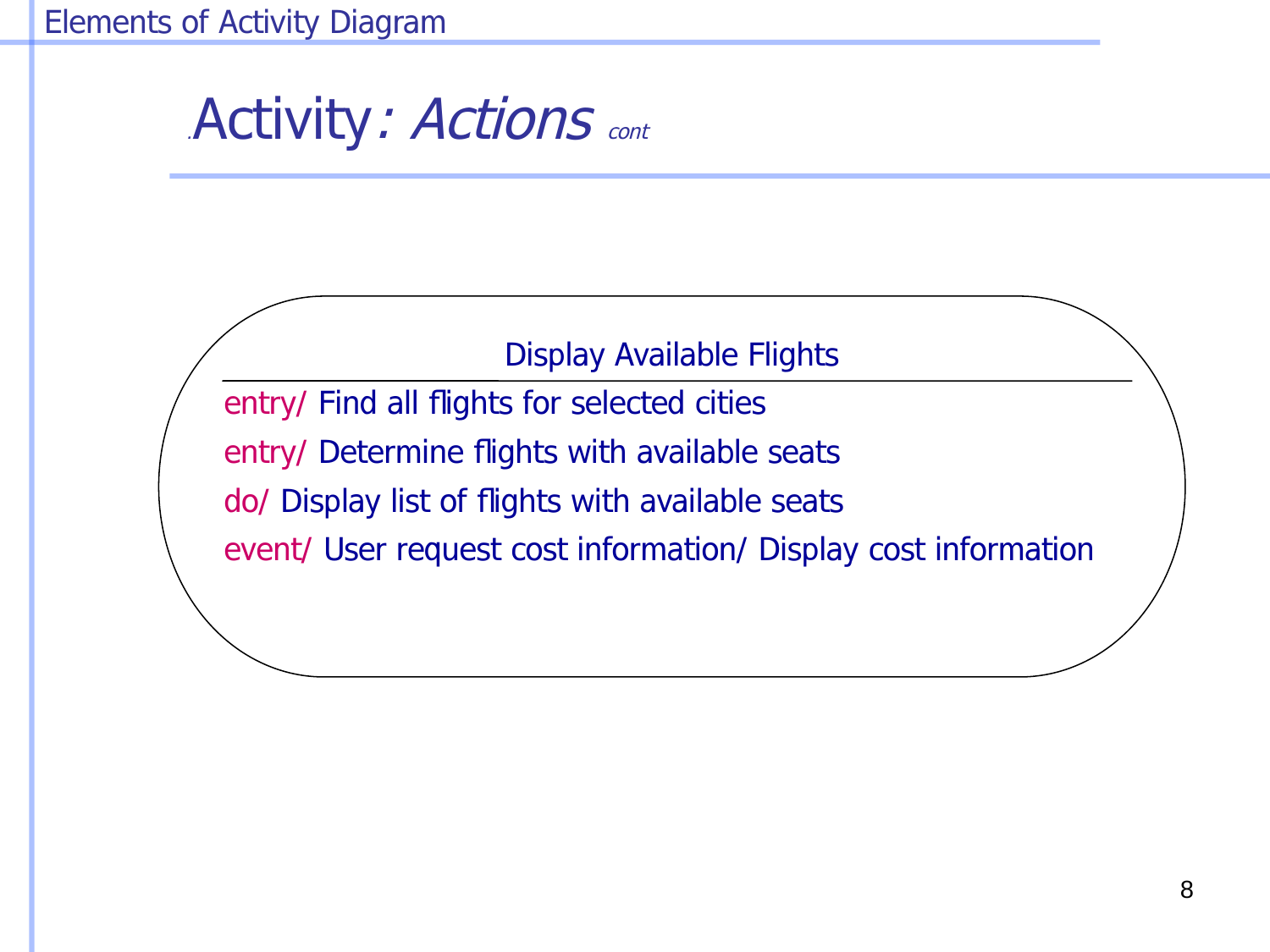

Elements of Activity Diagram

Activity: Actions cont.

Display Available Flights
entry/ Find all flights for selected cities
entry/ Determine flights with available seats
do/ Display list of flights with available seats
event/ User request cost information/ Display cost information

8